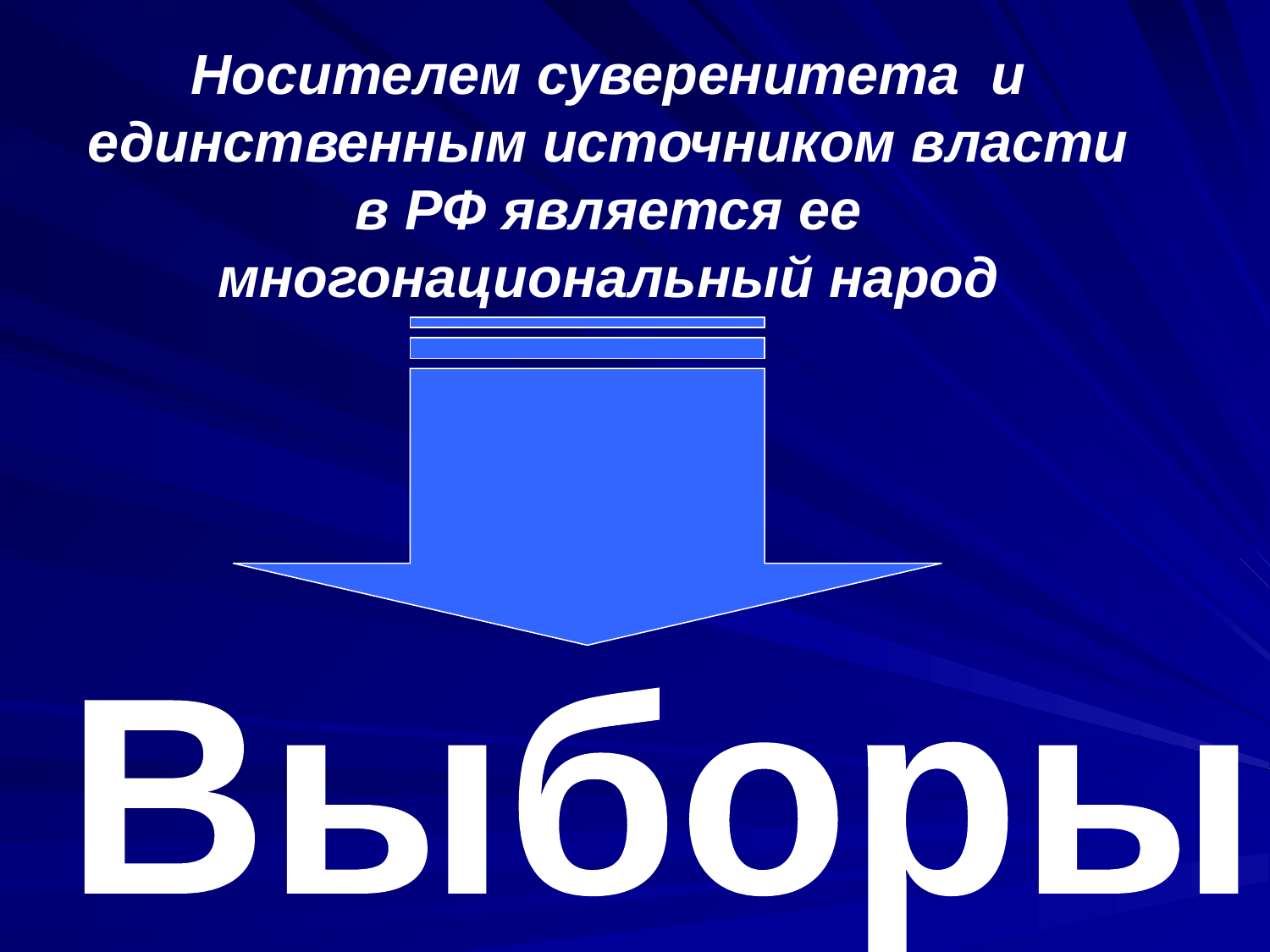

Носителем суверенитета  и единственным источником власти в РФ является ее многонациональный народ

Выборы